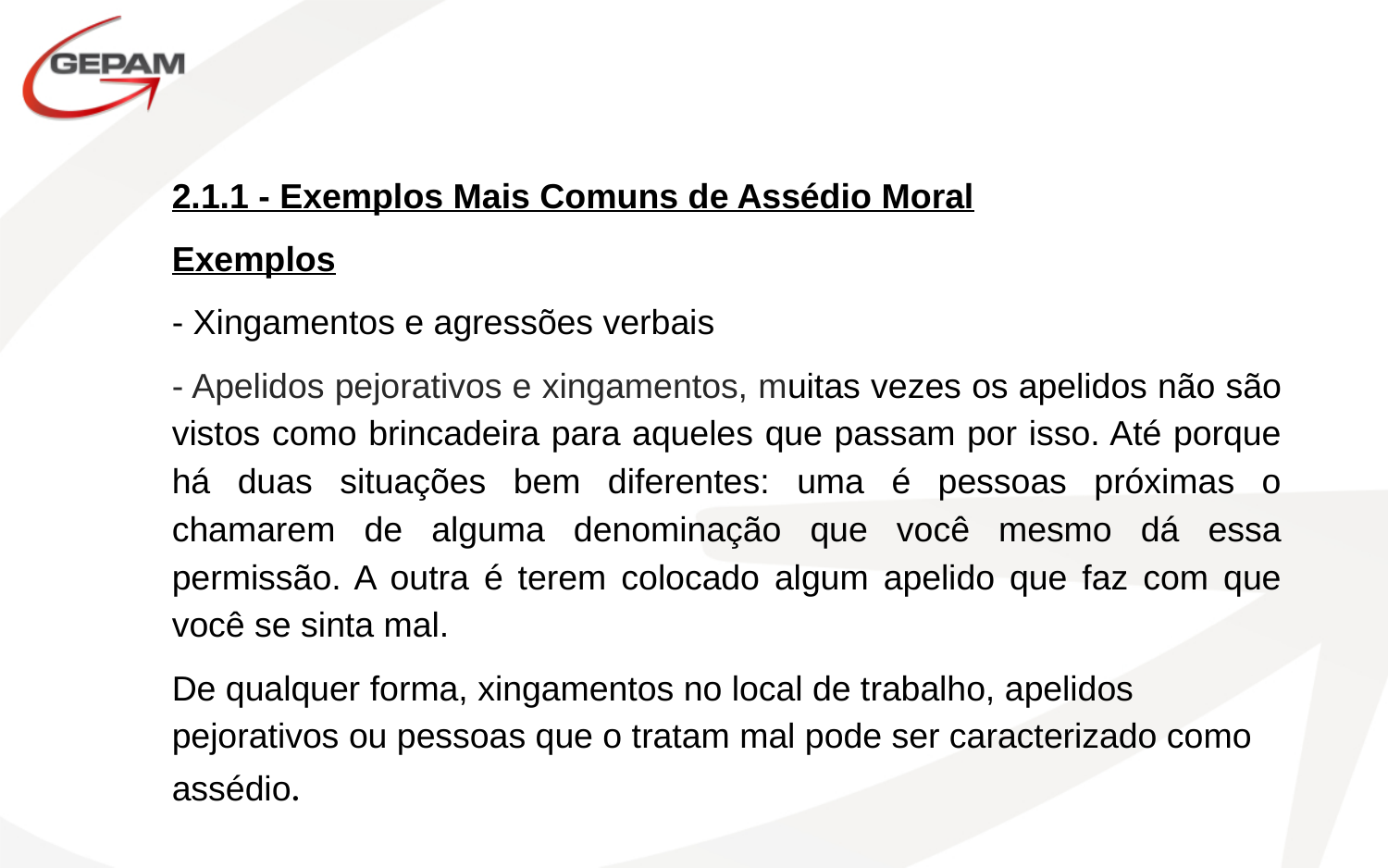

2.1.1 - Exemplos Mais Comuns de Assédio Moral
Exemplos
- Xingamentos e agressões verbais
- Apelidos pejorativos e xingamentos, muitas vezes os apelidos não são vistos como brincadeira para aqueles que passam por isso. Até porque há duas situações bem diferentes: uma é pessoas próximas o chamarem de alguma denominação que você mesmo dá essa permissão. A outra é terem colocado algum apelido que faz com que você se sinta mal.
De qualquer forma, xingamentos no local de trabalho, apelidos pejorativos ou pessoas que o tratam mal pode ser caracterizado como assédio.